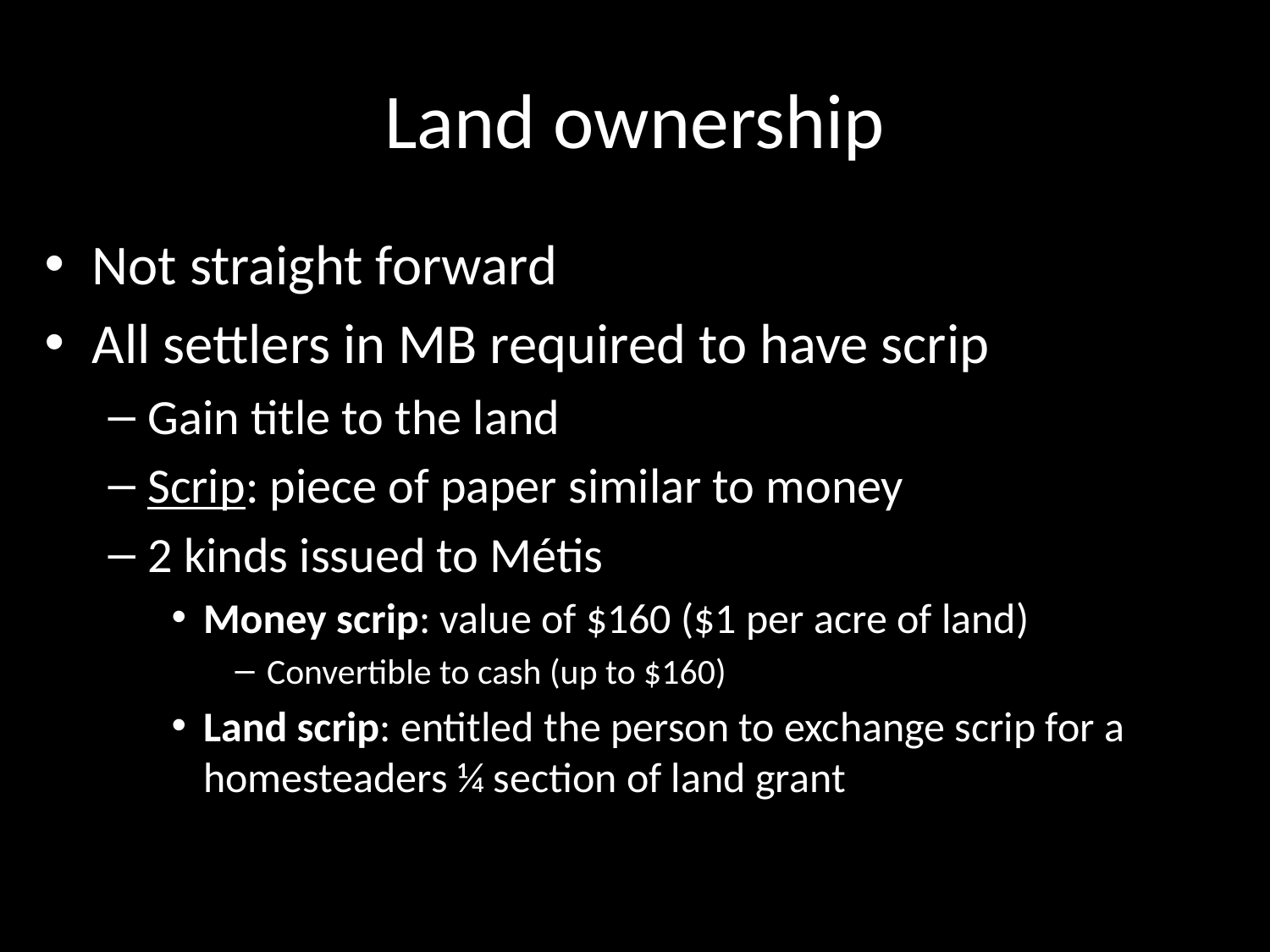

# Land ownership
Not straight forward
All settlers in MB required to have scrip
Gain title to the land
Scrip: piece of paper similar to money
2 kinds issued to Métis
Money scrip: value of $160 ($1 per acre of land)
Convertible to cash (up to $160)
Land scrip: entitled the person to exchange scrip for a homesteaders ¼ section of land grant